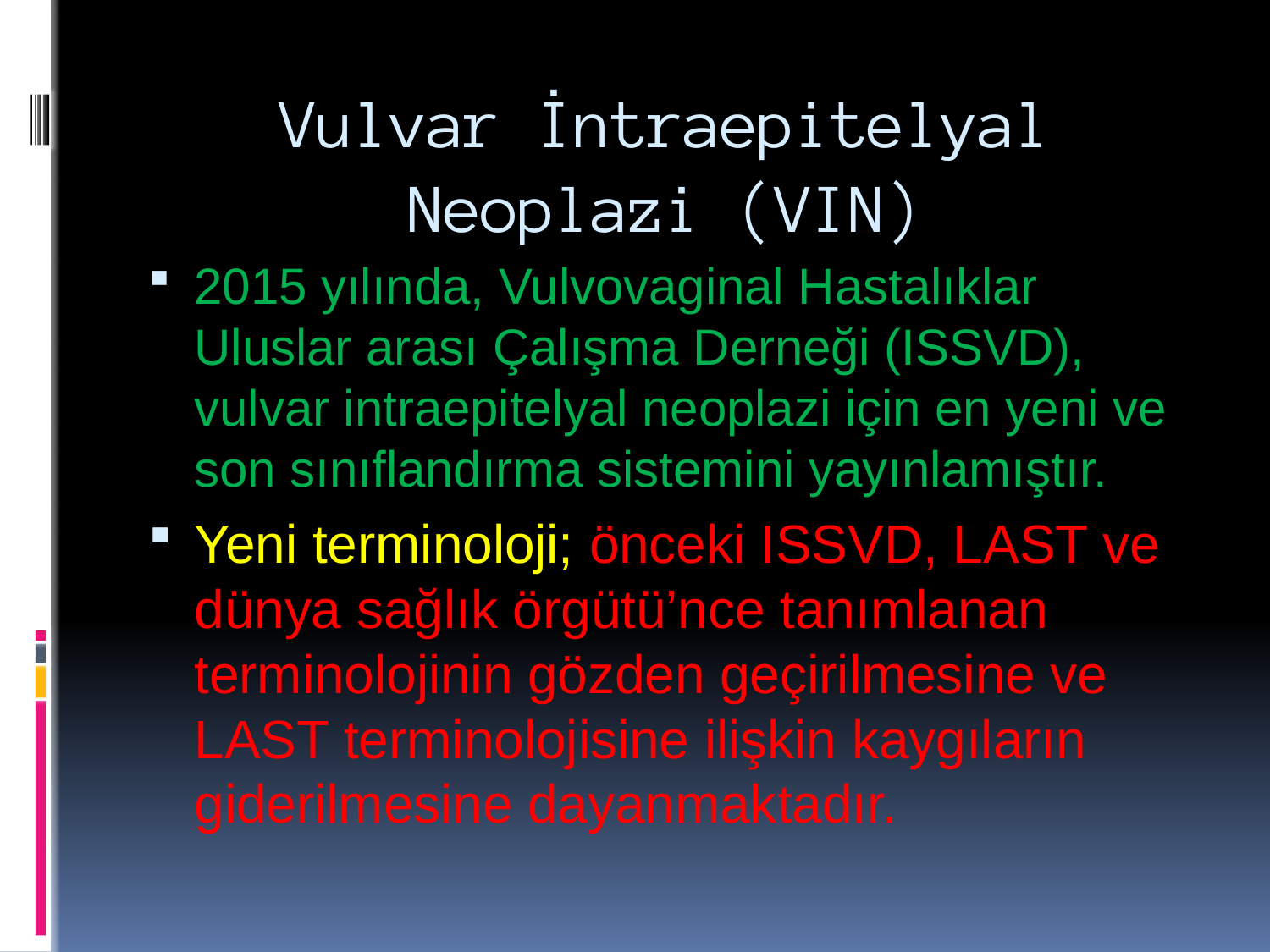

# Vulvar İntraepitelyal Neoplazi (VIN)
2015 yılında, Vulvovaginal Hastalıklar Uluslar arası Çalışma Derneği (ISSVD), vulvar intraepitelyal neoplazi için en yeni ve son sınıflandırma sistemini yayınlamıştır.
Yeni terminoloji; önceki ISSVD, LAST ve dünya sağlık örgütü’nce tanımlanan  terminolojinin gözden geçirilmesine ve LAST terminolojisine ilişkin kaygıların giderilmesine dayanmaktadır.